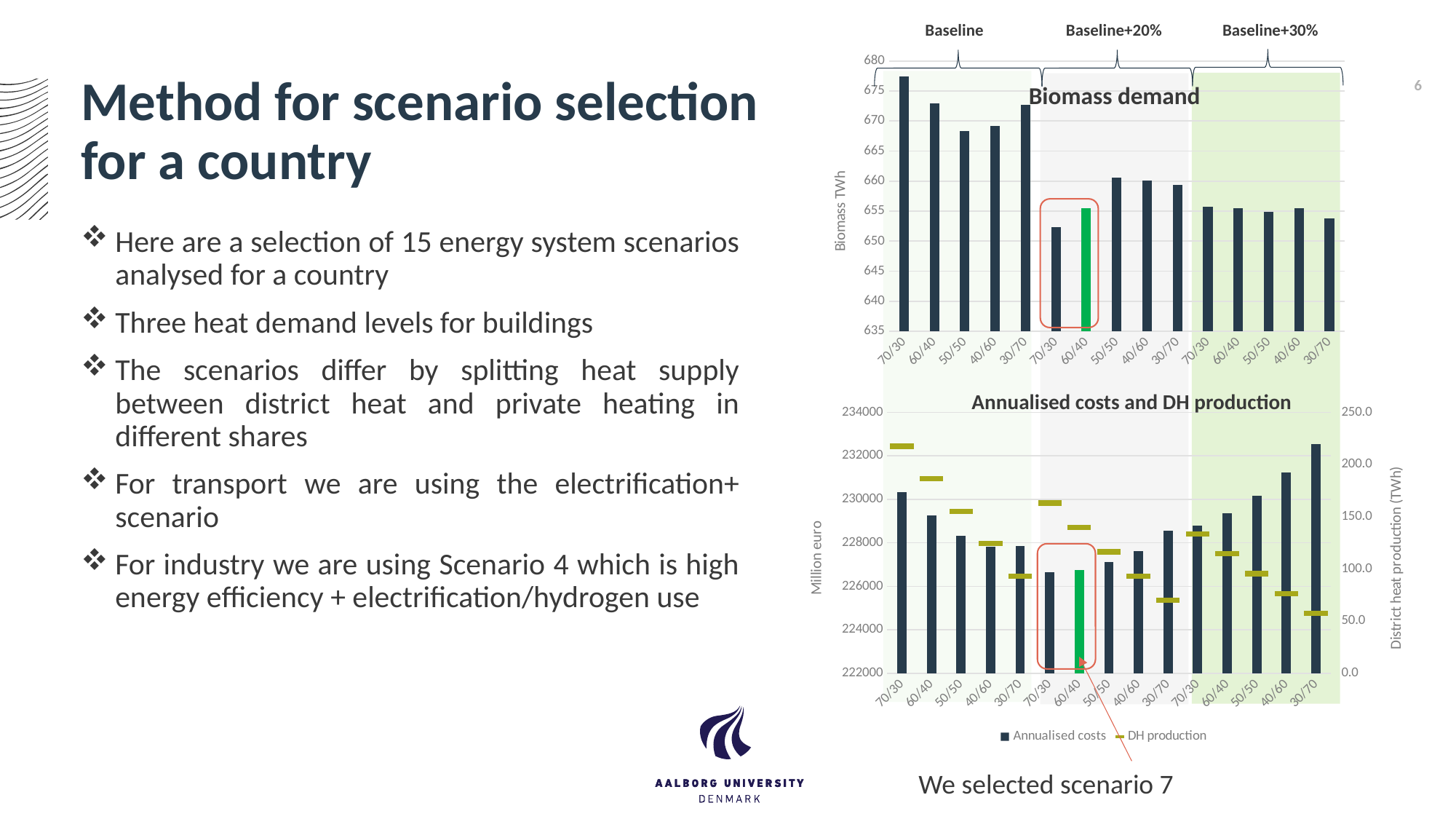

Baseline
Baseline+20%
Baseline+30%
# Method for scenario selection for a country

### Chart

| Category |  |
|---|---|
| 70/30 | 677.39 |
| 60/40 | 672.93 |
| 50/50 | 668.32 |
| 40/60 | 669.24 |
| 30/70 | 672.74 |
| 70/30 | 652.31 |
| 60/40 | 655.43 |
| 50/50 | 660.63 |
| 40/60 | 660.07 |
| 30/70 | 659.34 |
| 70/30 | 655.68 |
| 60/40 | 655.48 |
| 50/50 | 654.86 |
| 40/60 | 655.48 |
| 30/70 | 653.84 |
6

Biomass demand

Here are a selection of 15 energy system scenarios analysed for a country
Three heat demand levels for buildings
The scenarios differ by splitting heat supply between district heat and private heating in different shares
For transport we are using the electrification+ scenario
For industry we are using Scenario 4 which is high energy efficiency + electrification/hydrogen use

Annualised costs and DH production

### Chart

| Category | Annualised costs | DH production |
|---|---|---|
| 70/30 | 230327.0 | 217.34746331827844 |
| 60/40 | 229264.0 | 186.29782570138153 |
| 50/50 | 228335.0 | 155.2481880844846 |
| 40/60 | 227811.0 | 124.1985504675877 |
| 30/70 | 227864.0 | 93.14891285069076 |
| 70/30 | 226651.0 | 163.01059748870884 |
| 60/40 | 226750.0 | 139.72336927603615 |
| 50/50 | 227116.0 | 116.43614106336346 |
| 40/60 | 227629.0 | 93.14891285069078 |
| 30/70 | 228544.0 | 69.86168463801808 |
| 70/30 | 228799.0 | 133.685404602397 |
| 60/40 | 229371.0 | 114.58748965919743 |
| 50/50 | 230157.0 | 95.48957471599786 |
| 40/60 | 231248.0 | 76.39165977279829 |
| 30/70 | 232533.0 | 57.293744829598715 |
We selected scenario 7